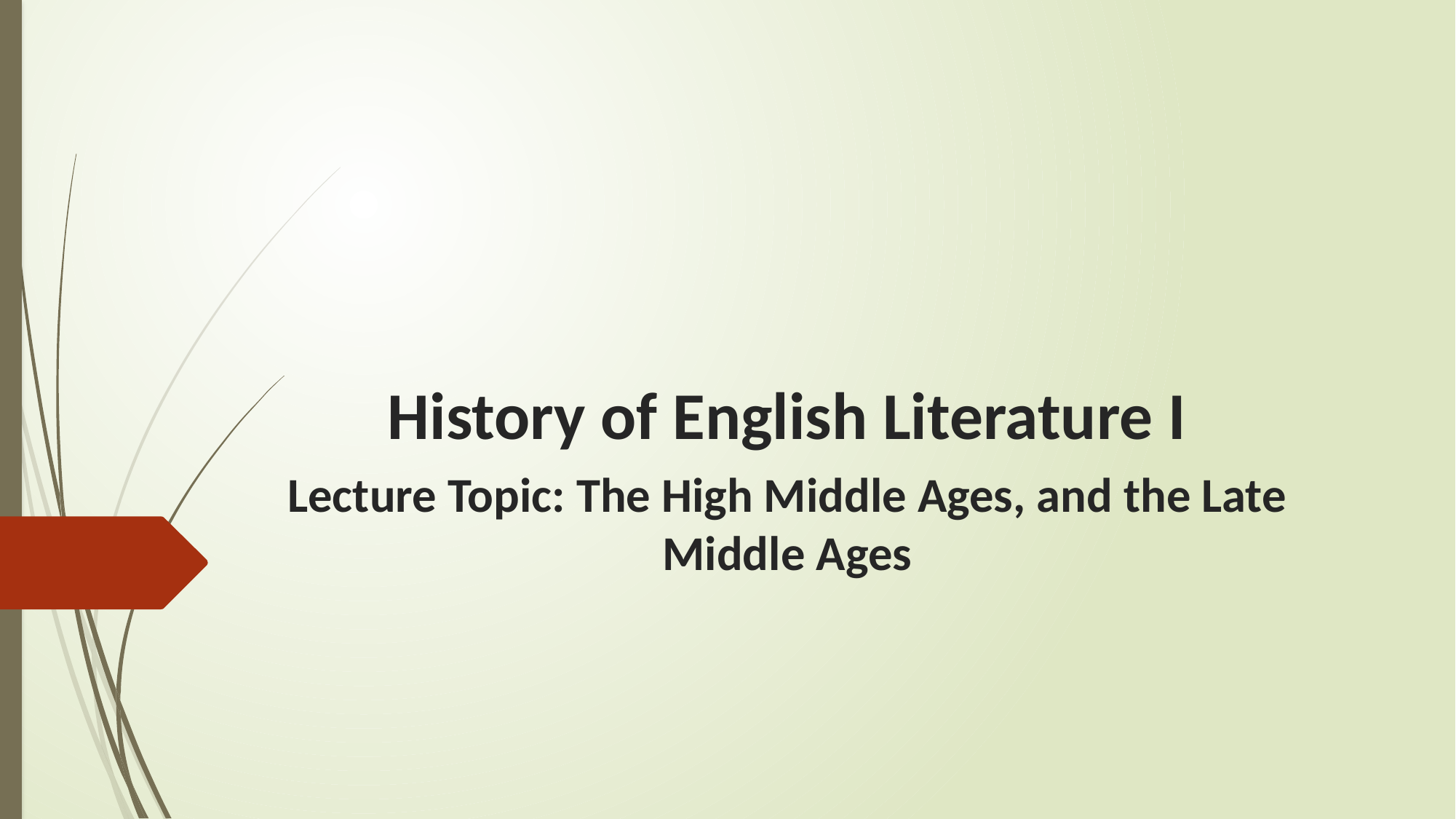

# History of English Literature I
Lecture Topic: The High Middle Ages, and the Late Middle Ages